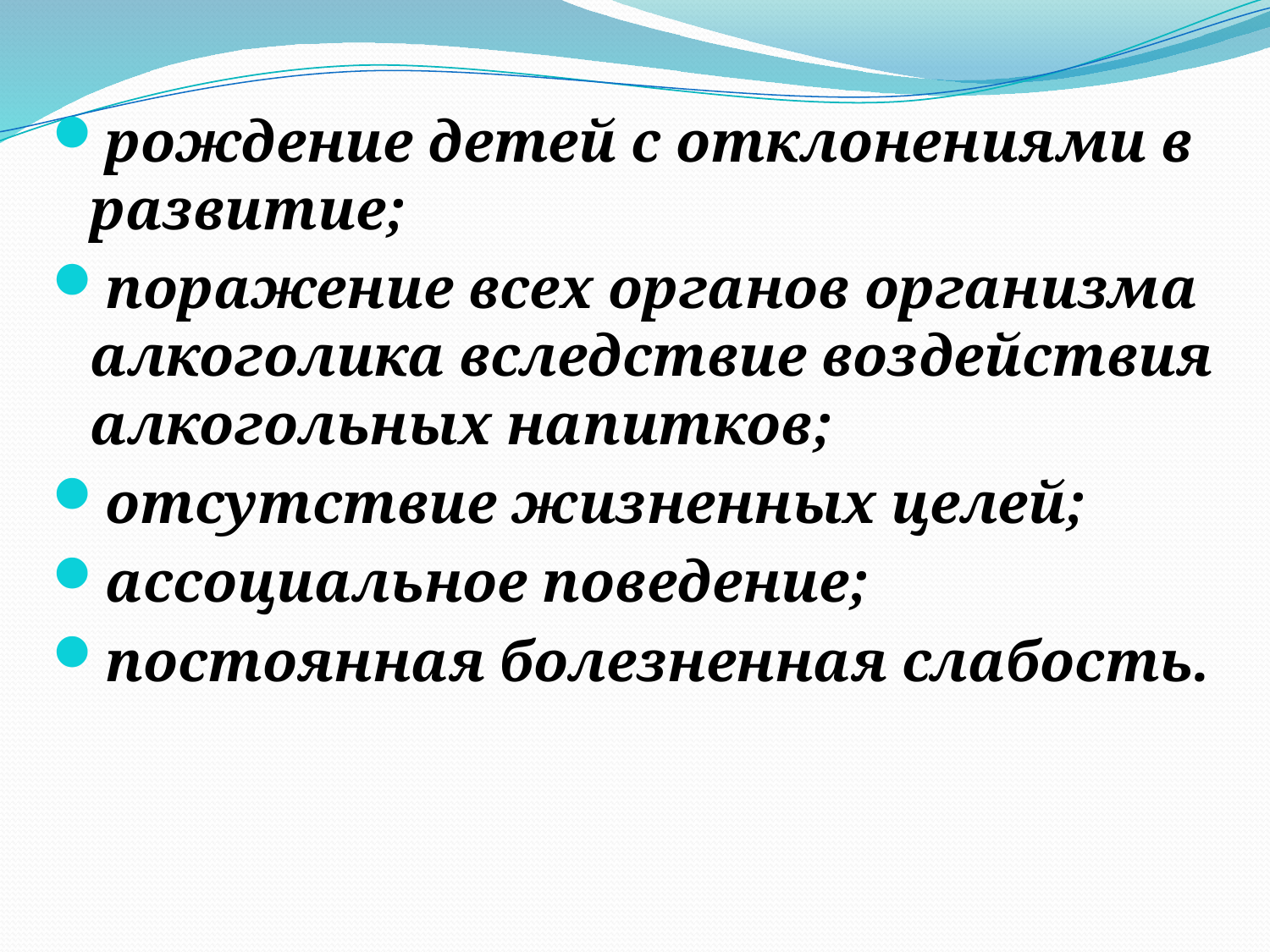

#
рождение детей с отклонениями в развитие;
поражение всех органов организма алкоголика вследствие воздействия алкогольных напитков;
отсутствие жизненных целей;
ассоциальное поведение;
постоянная болезненная слабость.